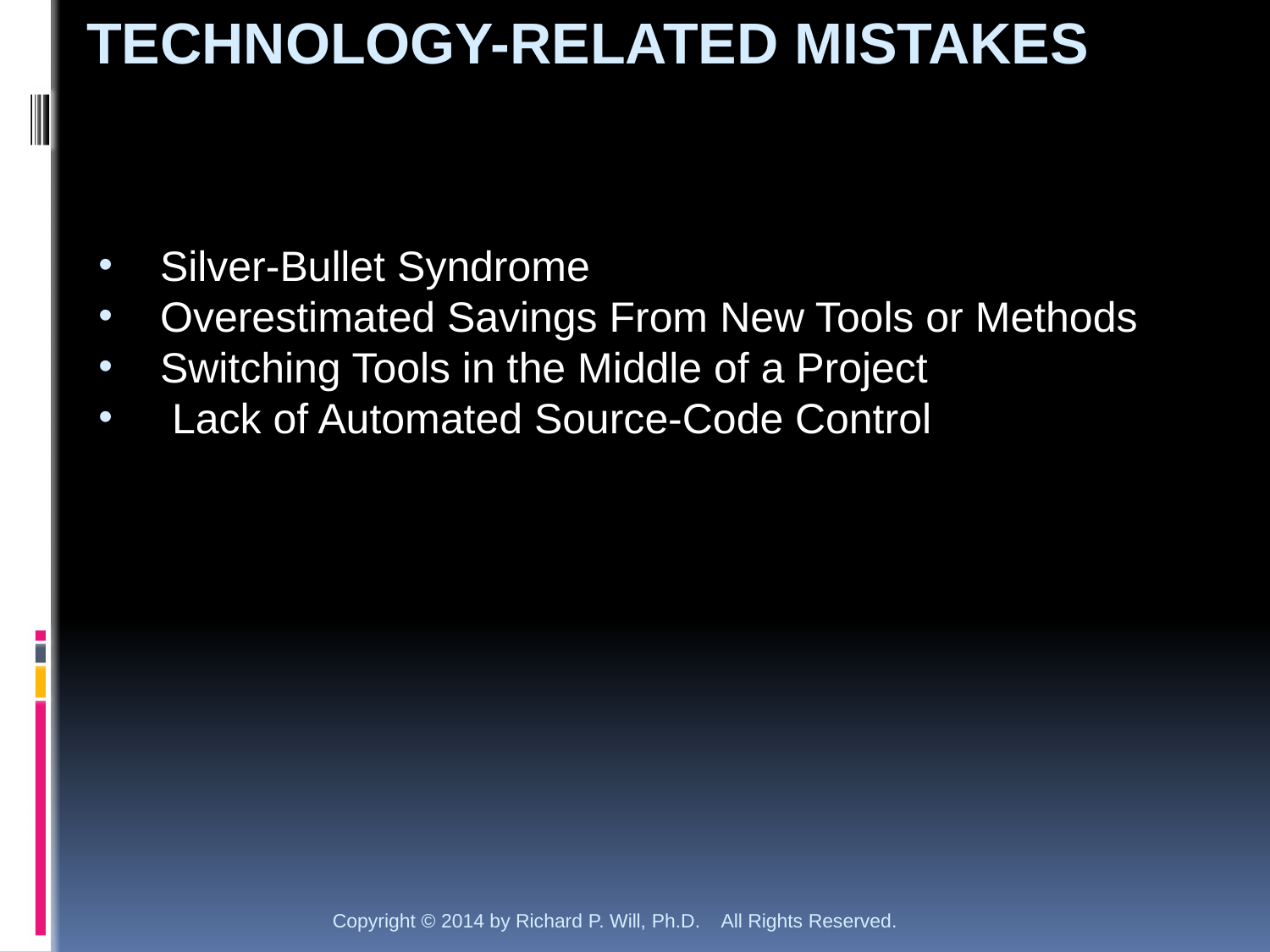

# technology-Related Mistakes
    Silver-Bullet Syndrome
    Overestimated Savings From New Tools or Methods
    Switching Tools in the Middle of a Project
     Lack of Automated Source-Code Control